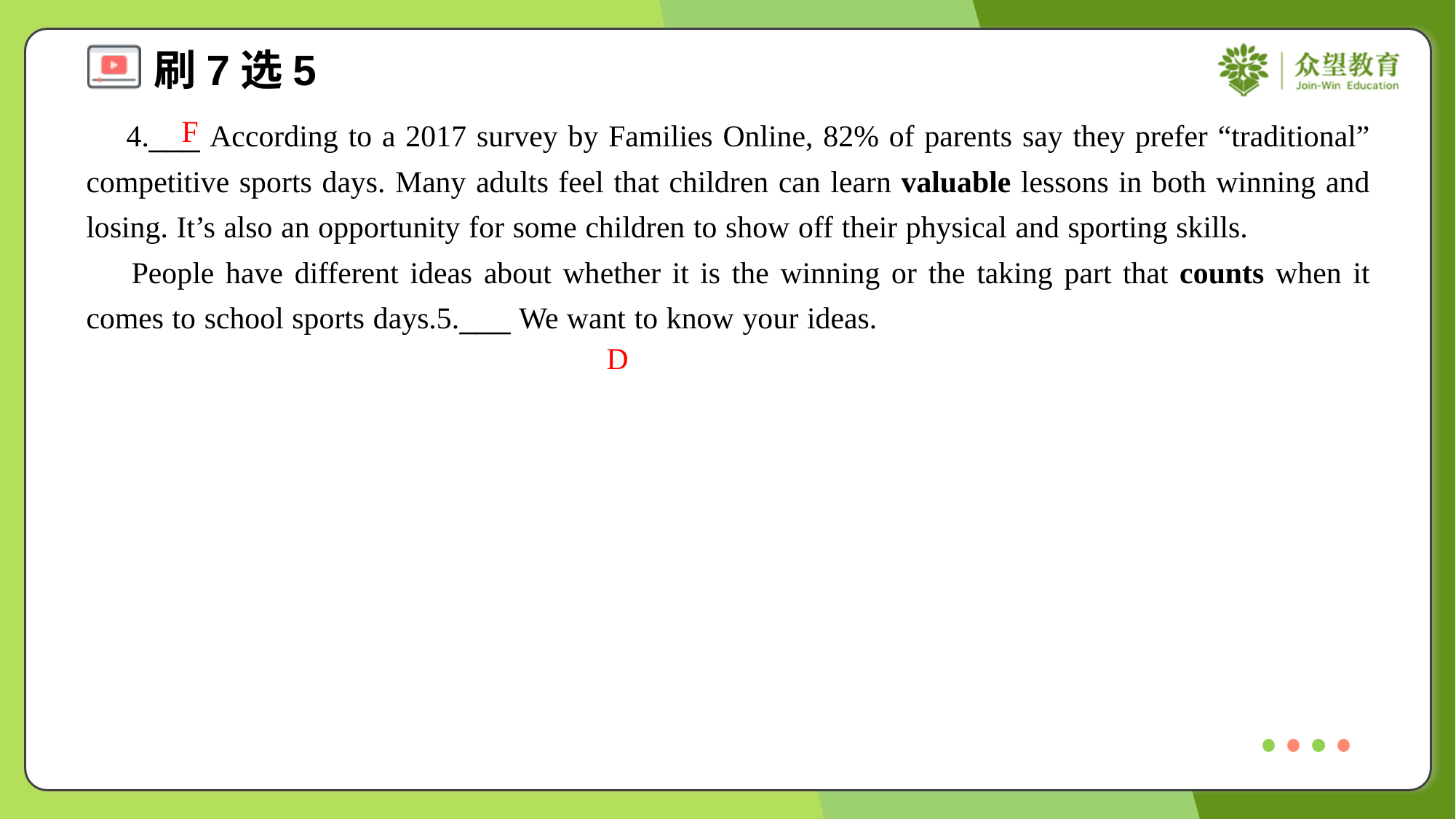

F
    4.___ According to a 2017 survey by Families Online, 82% of parents say they prefer “traditional” competitive sports days. Many adults feel that children can learn valuable lessons in both winning and losing. It’s also an opportunity for some children to show off their physical and sporting skills.
    People have different ideas about whether it is the winning or the taking part that counts when it comes to school sports days.5.___ We want to know your ideas.
D